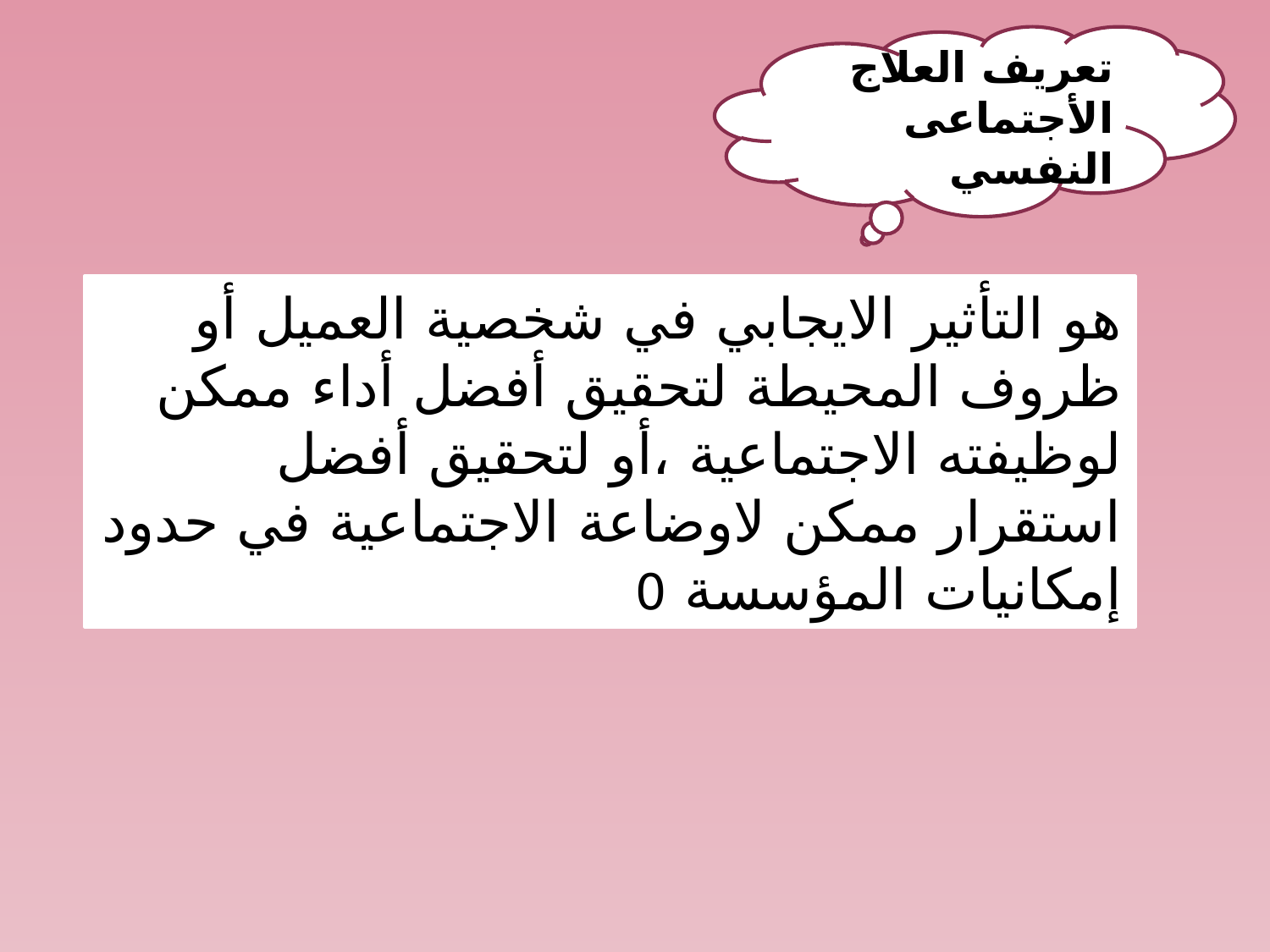

تعريف العلاج الأجتماعى النفسي
هو التأثير الايجابي في شخصية العميل أو ظروف المحيطة لتحقيق أفضل أداء ممكن لوظيفته الاجتماعية ،أو لتحقيق أفضل استقرار ممكن لاوضاعة الاجتماعية في حدود إمكانيات المؤسسة 0